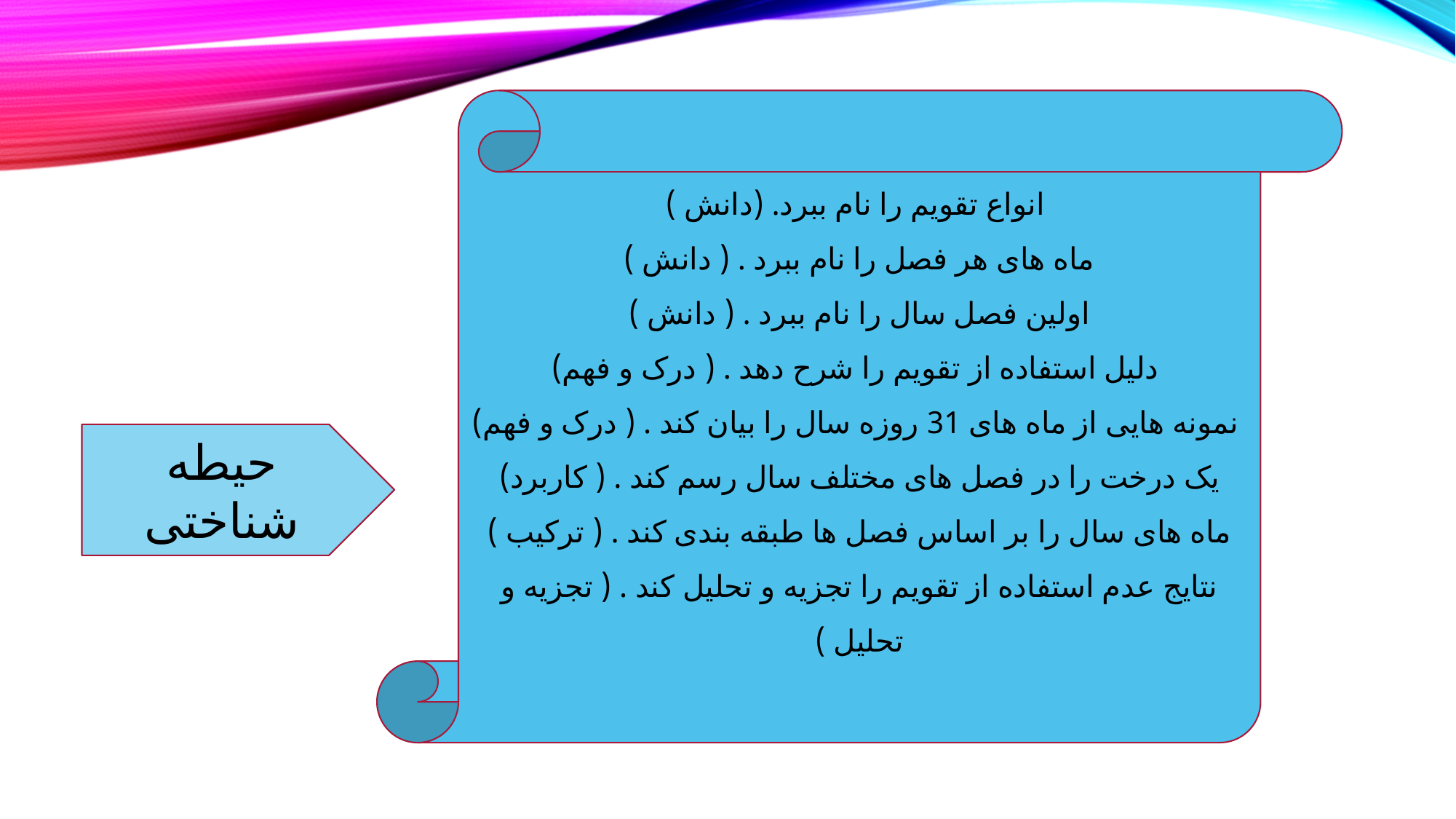

انواع تقویم را نام ببرد. (دانش )
ماه های هر فصل را نام ببرد . ( دانش )
اولین فصل سال را نام ببرد . ( دانش )
دلیل استفاده از تقویم را شرح دهد . ( درک و فهم)
نمونه هایی از ماه های 31 روزه سال را بیان کند . ( درک و فهم)
یک درخت را در فصل های مختلف سال رسم کند . ( کاربرد)
ماه های سال را بر اساس فصل ها طبقه بندی کند . ( ترکیب )
نتایج عدم استفاده از تقویم را تجزیه و تحلیل کند . ( تجزیه و تحلیل )

حیطه شناختی